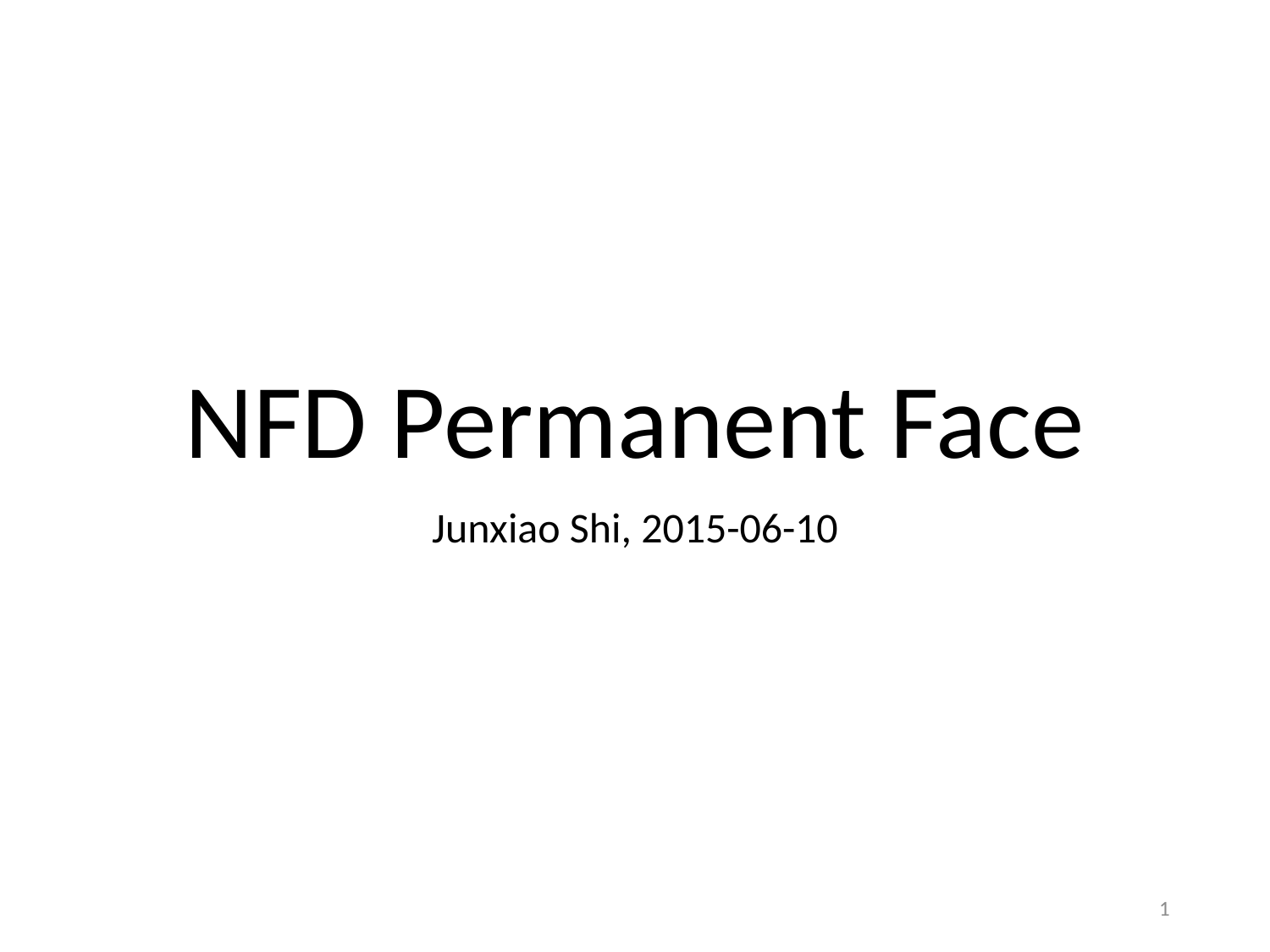

# NFD Permanent Face
Junxiao Shi, 2015-06-10
1